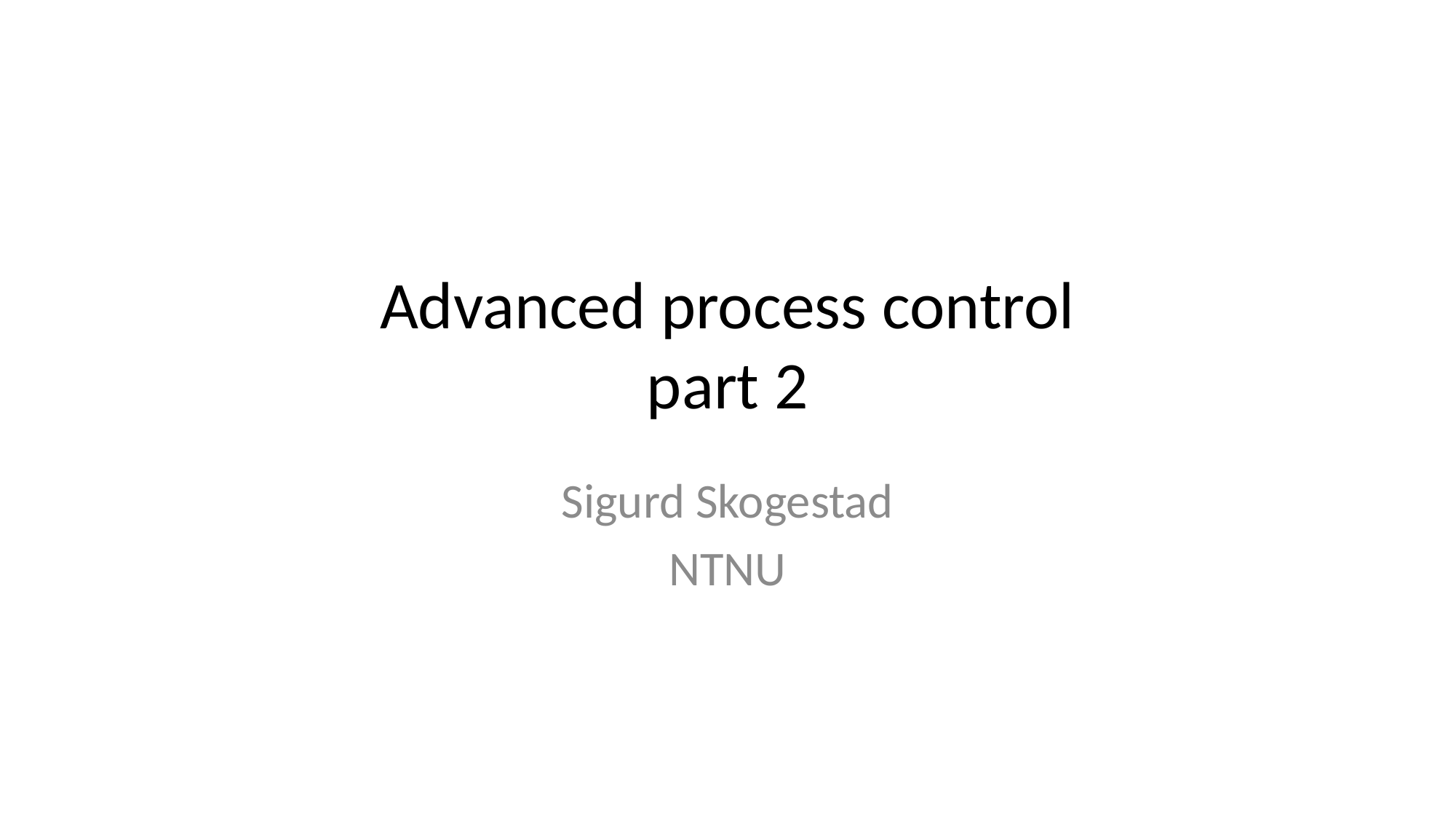

# Advanced process control part 2
Sigurd Skogestad
NTNU